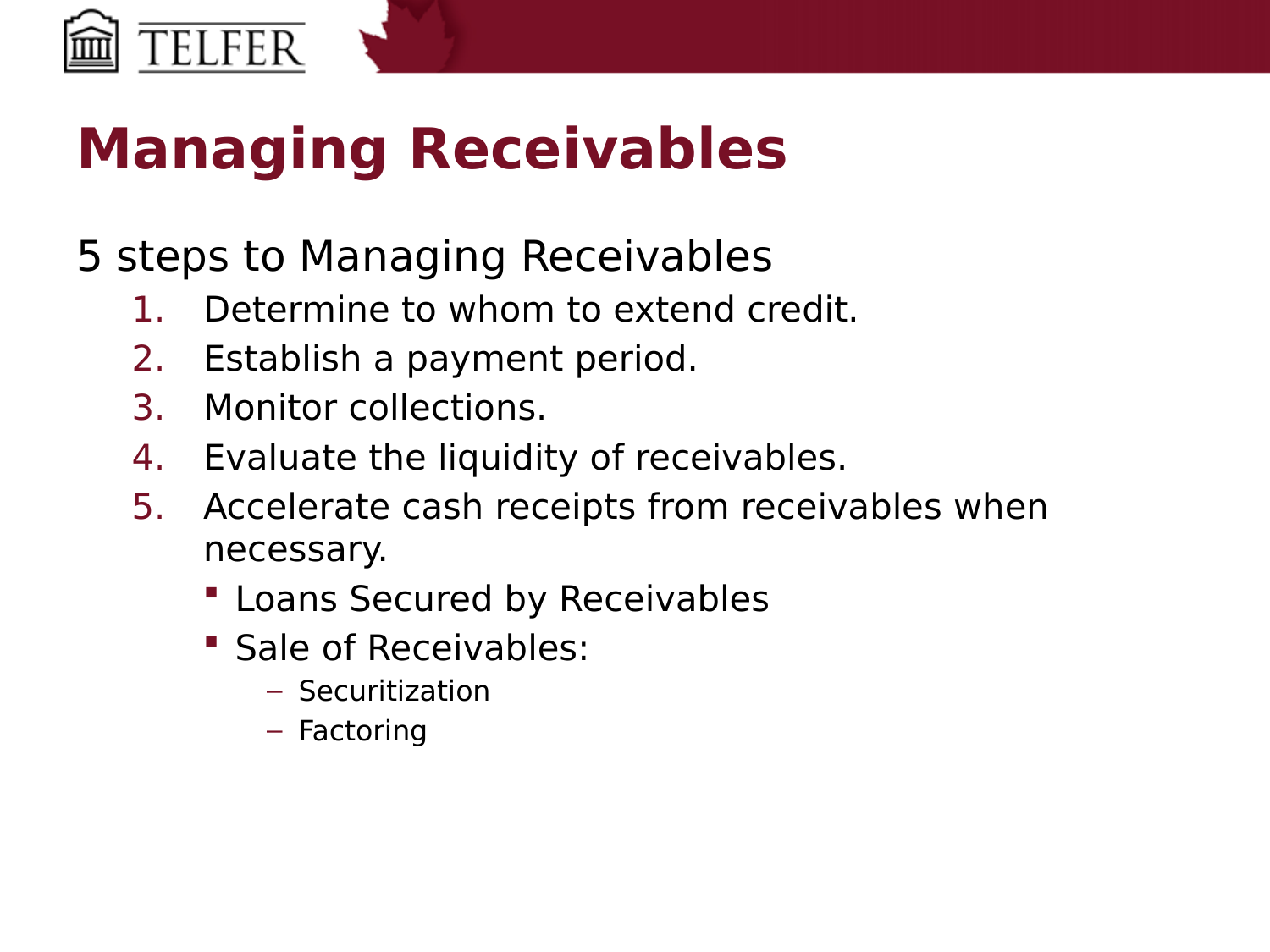

# Managing Receivables
5 steps to Managing Receivables
Determine to whom to extend credit.
Establish a payment period.
Monitor collections.
Evaluate the liquidity of receivables.
Accelerate cash receipts from receivables when necessary.
Loans Secured by Receivables
Sale of Receivables:
Securitization
Factoring